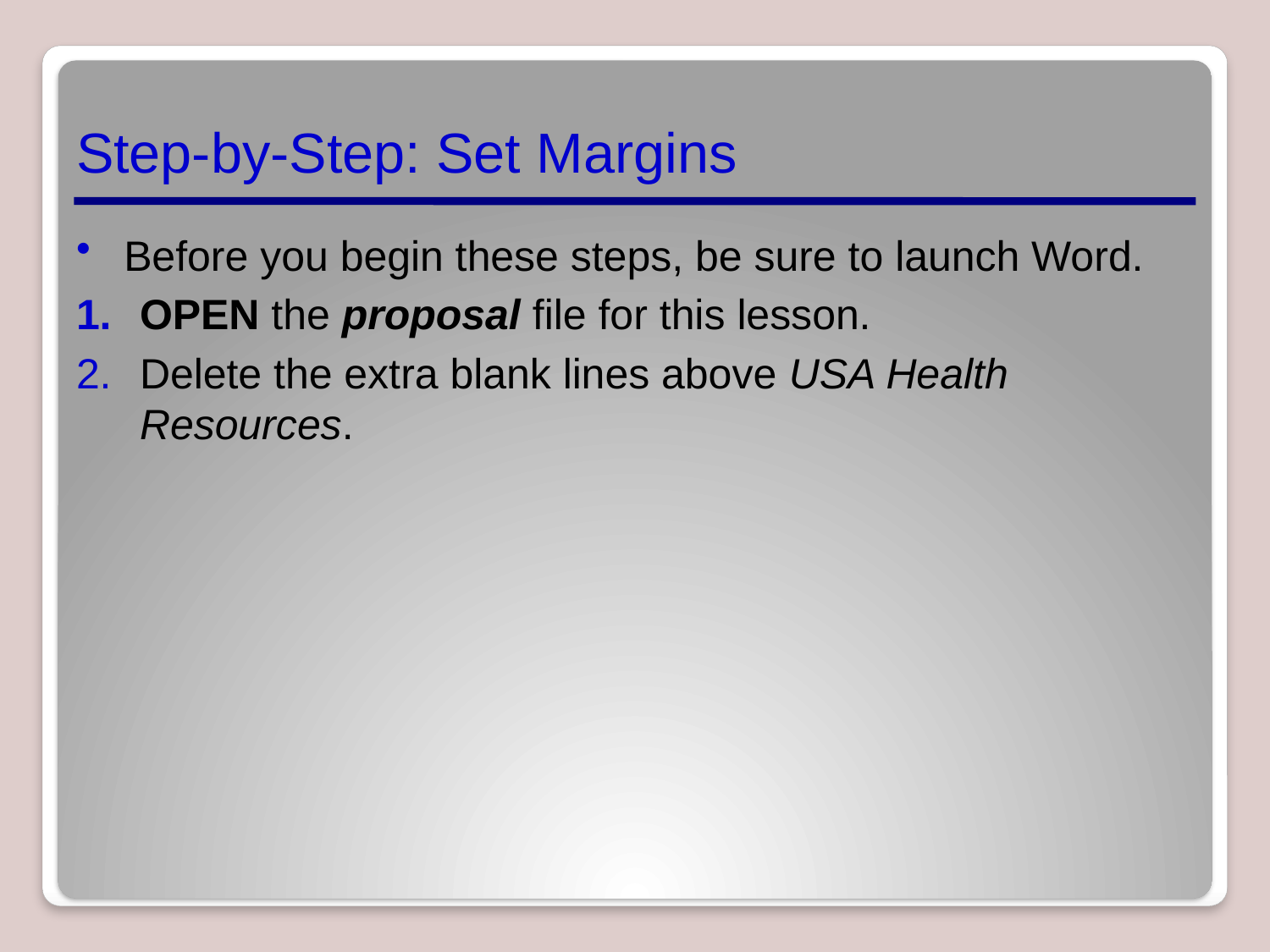

# Step-by-Step: Set Margins
Before you begin these steps, be sure to launch Word.
OPEN the proposal file for this lesson.
Delete the extra blank lines above USA Health Resources.